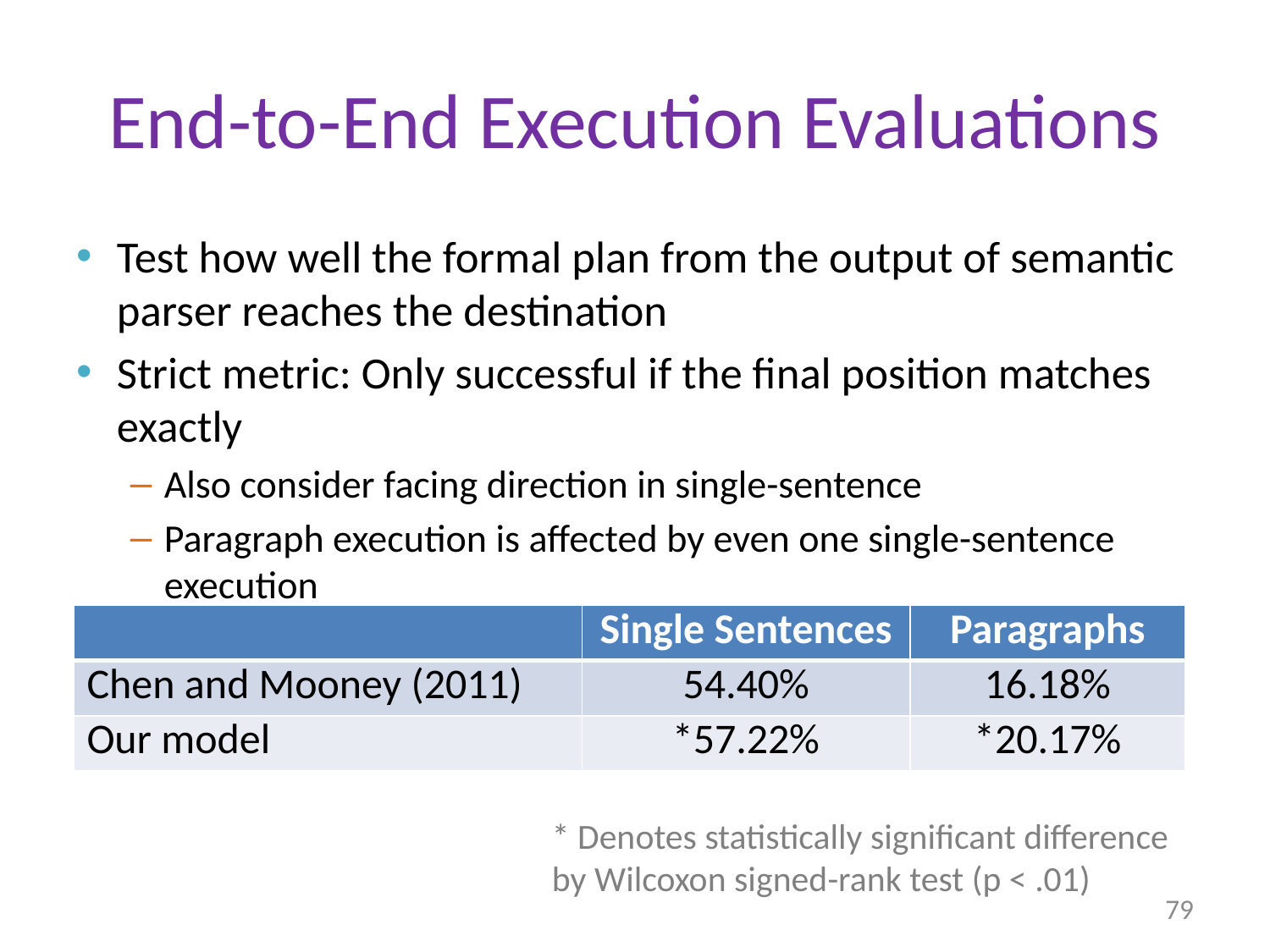

# End-to-End Execution Evaluations
Test how well the formal plan from the output of semantic parser reaches the destination
Strict metric: Only successful if the final position matches exactly
Also consider facing direction in single-sentence
Paragraph execution is affected by even one single-sentence execution

|  | Single Sentences | Paragraphs |
| --- | --- | --- |
| Chen and Mooney (2011) | 54.40% | 16.18% |
| Our model | \*57.22% | \*20.17% |
* Denotes statistically significant difference
by Wilcoxon signed-rank test (p < .01)
79